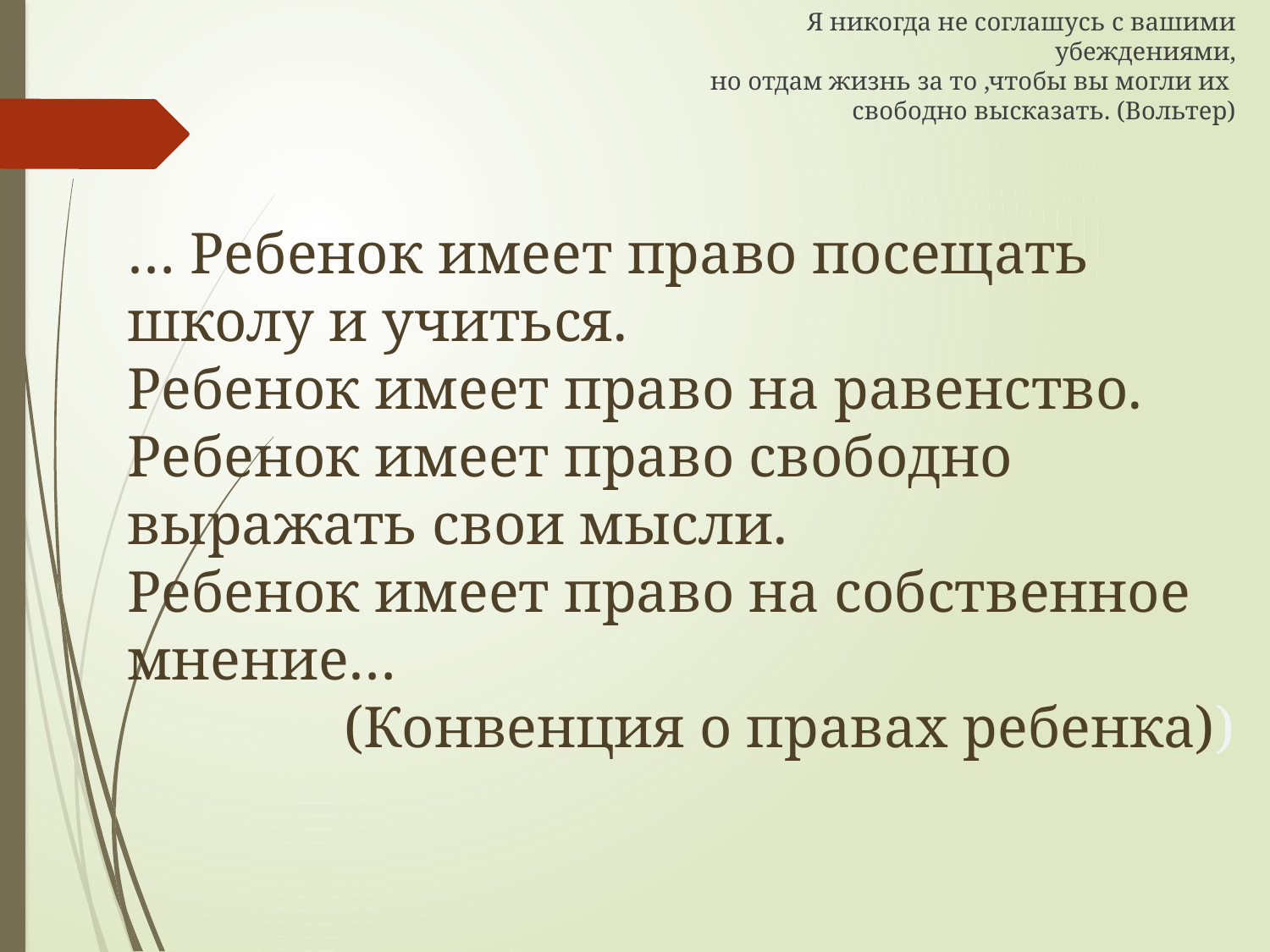

# Я никогда не соглашусь с вашими убеждениями, но отдам жизнь за то ,чтобы вы могли их свободно высказать. (Вольтер)
… Ребенок имеет право посещать школу и учиться.
Ребенок имеет право на равенство.
Ребенок имеет право свободно выражать свои мысли.
Ребенок имеет право на собственное мнение…
(Конвенция о правах ребенка))